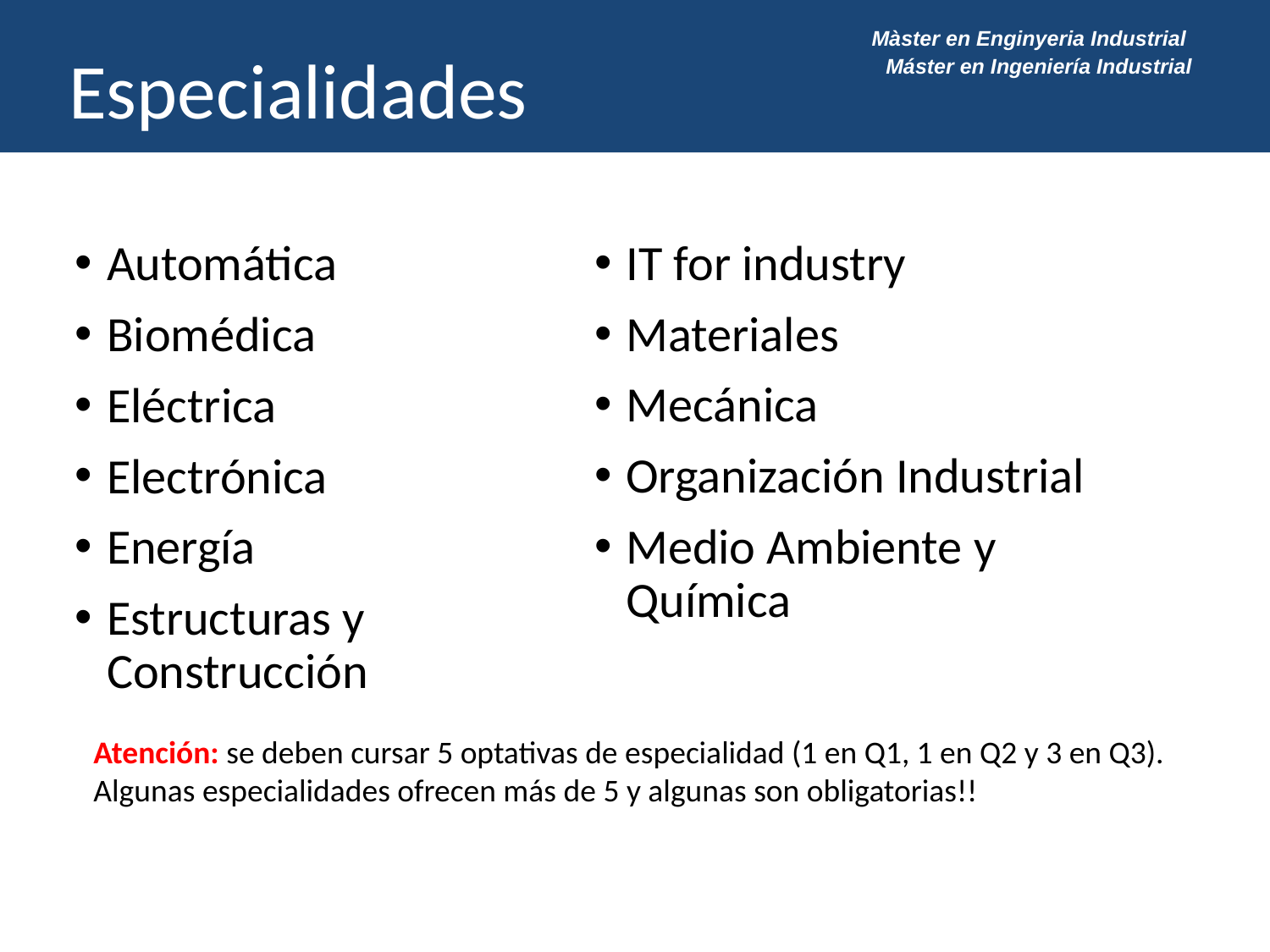

# Especialidades
Automática
Biomédica
Eléctrica
Electrónica
Energía
Estructuras y Construcción

IT for industry
Materiales
Mecánica
Organización Industrial
Medio Ambiente y Química
Atención: se deben cursar 5 optativas de especialidad (1 en Q1, 1 en Q2 y 3 en Q3).
Algunas especialidades ofrecen más de 5 y algunas son obligatorias!!